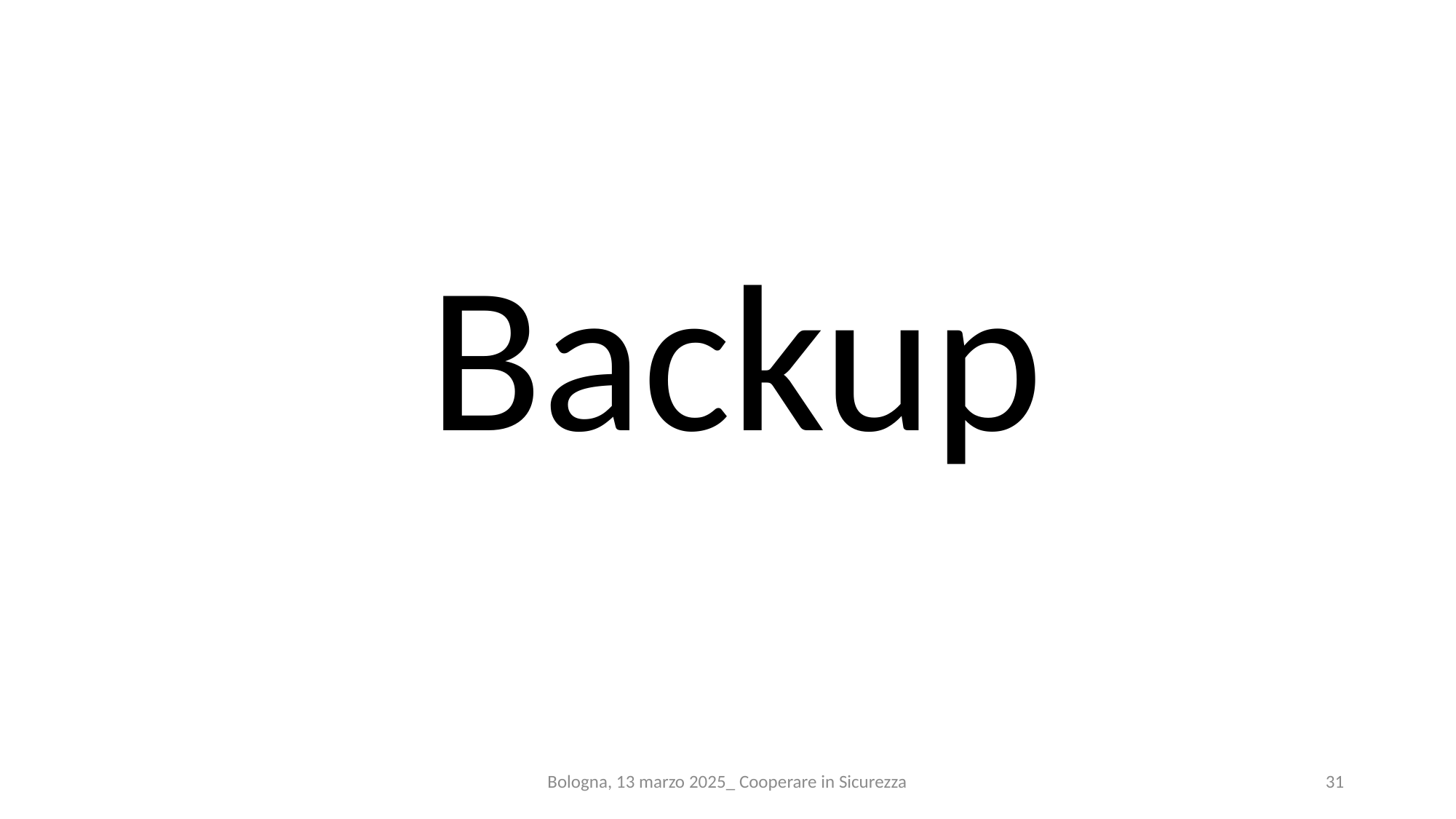

Backup
Bologna, 13 marzo 2025_ Cooperare in Sicurezza
31